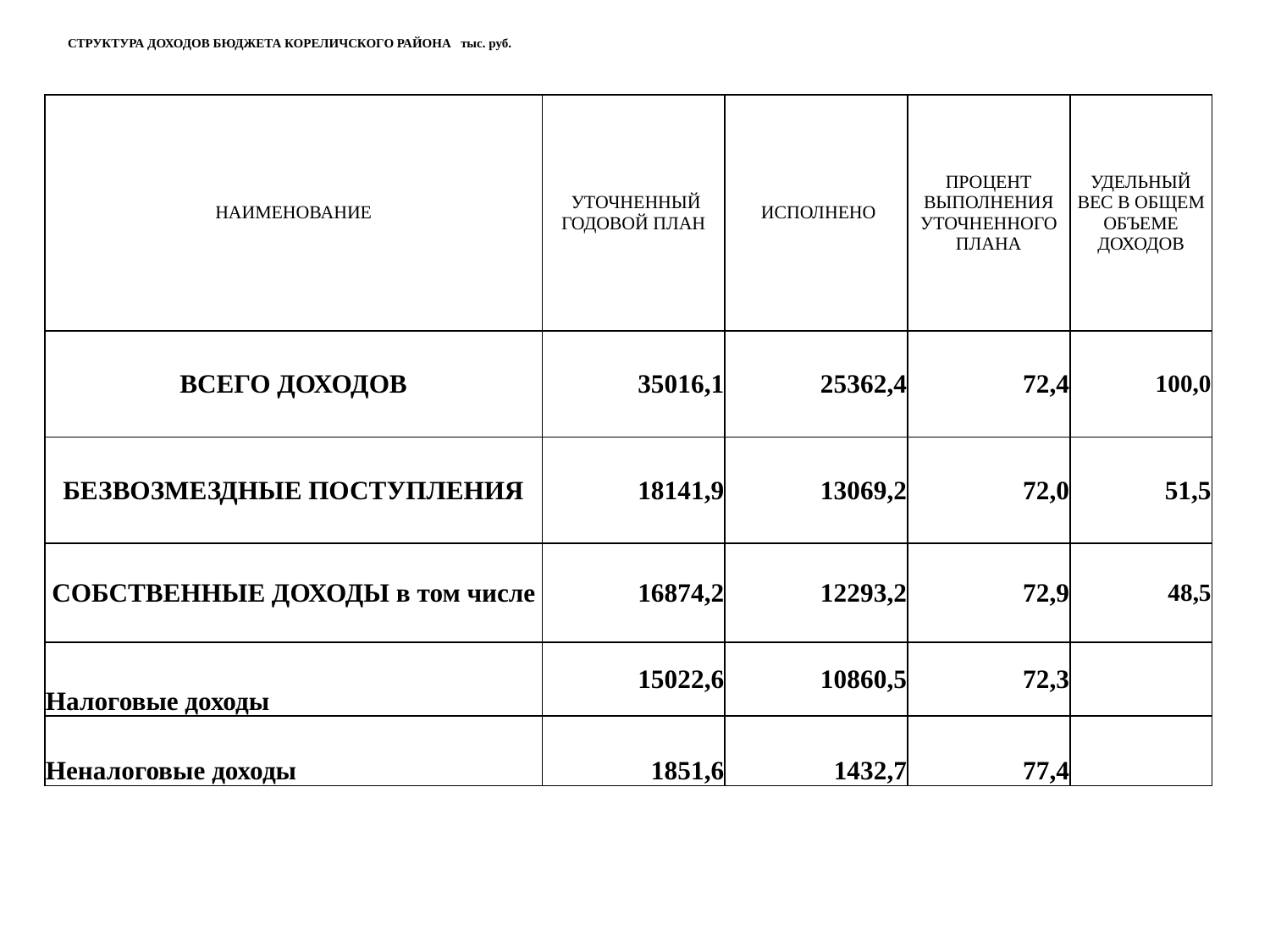

# СТРУКТУРА ДОХОДОВ БЮДЖЕТА КОРЕЛИЧСКОГО РАЙОНА   тыс. руб.
| НАИМЕНОВАНИЕ | УТОЧНЕННЫЙ ГОДОВОЙ ПЛАН | ИСПОЛНЕНО | ПРОЦЕНТ ВЫПОЛНЕНИЯ УТОЧНЕННОГО ПЛАНА | УДЕЛЬНЫЙ ВЕС В ОБЩЕМ ОБЪЕМЕ ДОХОДОВ |
| --- | --- | --- | --- | --- |
| ВСЕГО ДОХОДОВ | 35016,1 | 25362,4 | 72,4 | 100,0 |
| БЕЗВОЗМЕЗДНЫЕ ПОСТУПЛЕНИЯ | 18141,9 | 13069,2 | 72,0 | 51,5 |
| СОБСТВЕННЫЕ ДОХОДЫ в том числе | 16874,2 | 12293,2 | 72,9 | 48,5 |
| Налоговые доходы | 15022,6 | 10860,5 | 72,3 |  |
| Неналоговые доходы | 1851,6 | 1432,7 | 77,4 |  |